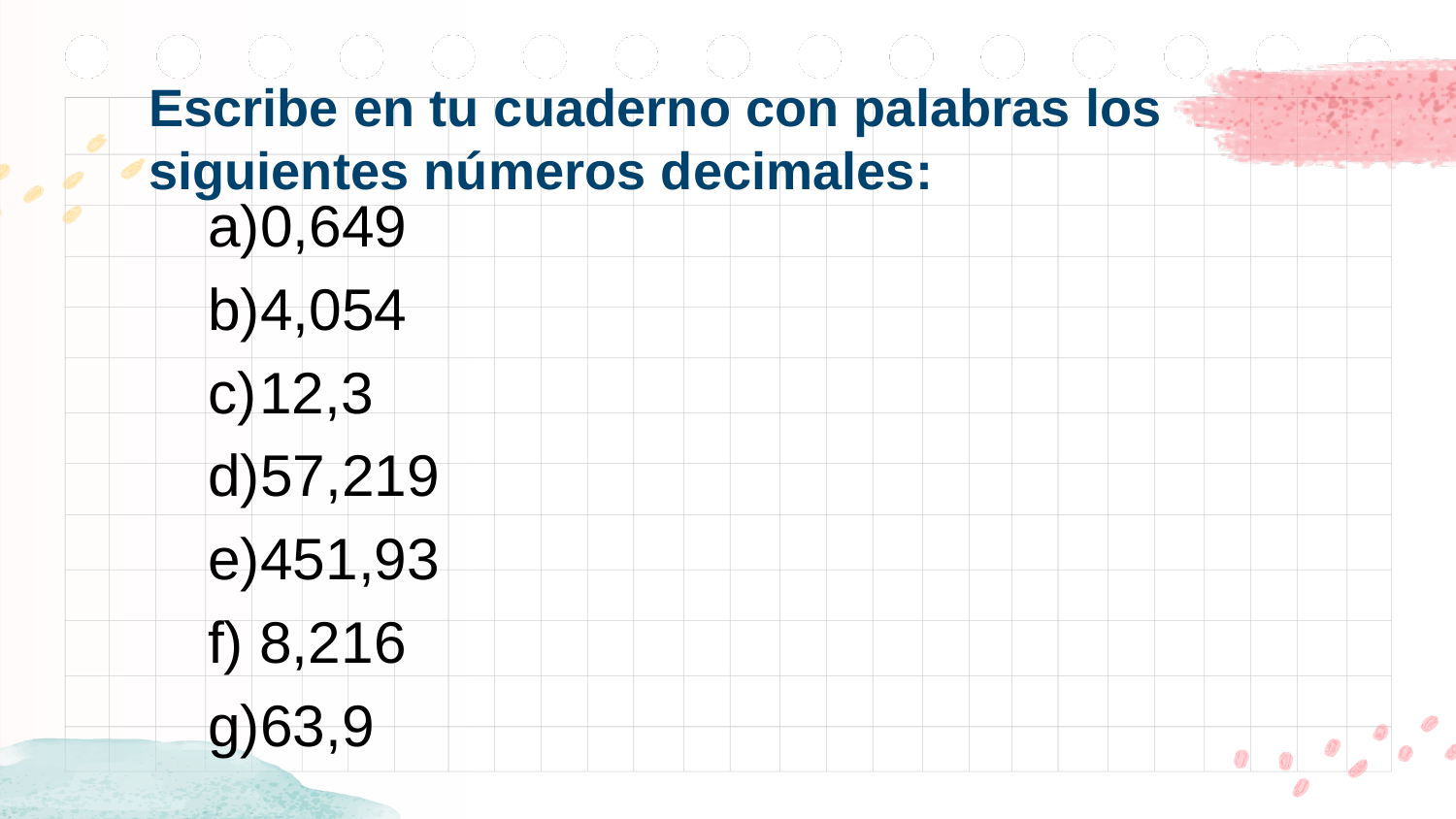

Escribe en tu cuaderno con palabras los siguientes números decimales:

0,649
4,054
12,3
57,219
451,93
8,216
63,9